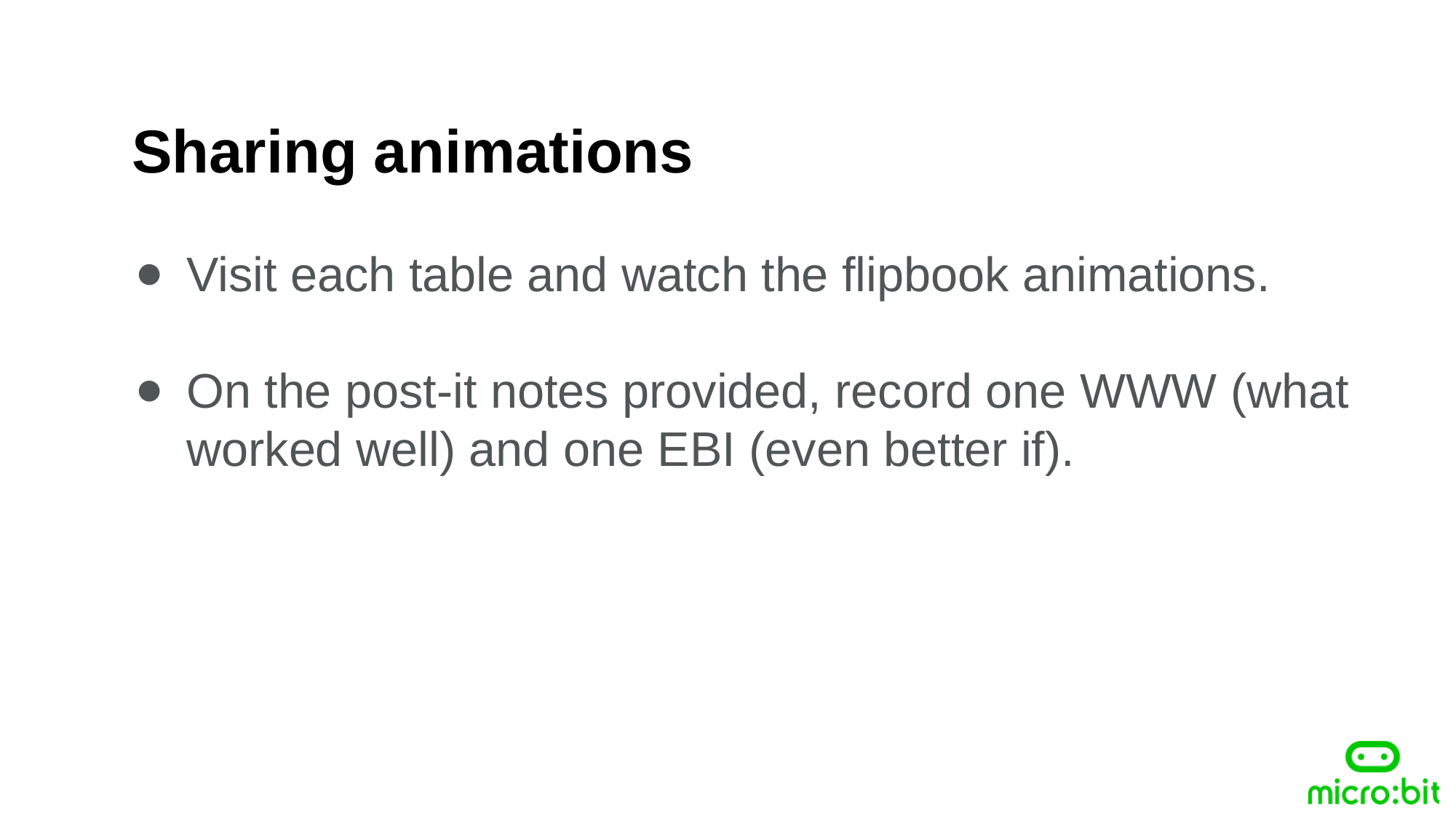

Sharing animations

Visit each table and watch the flipbook animations.

On the post-it notes provided, record one WWW (what worked well) and one EBI (even better if).